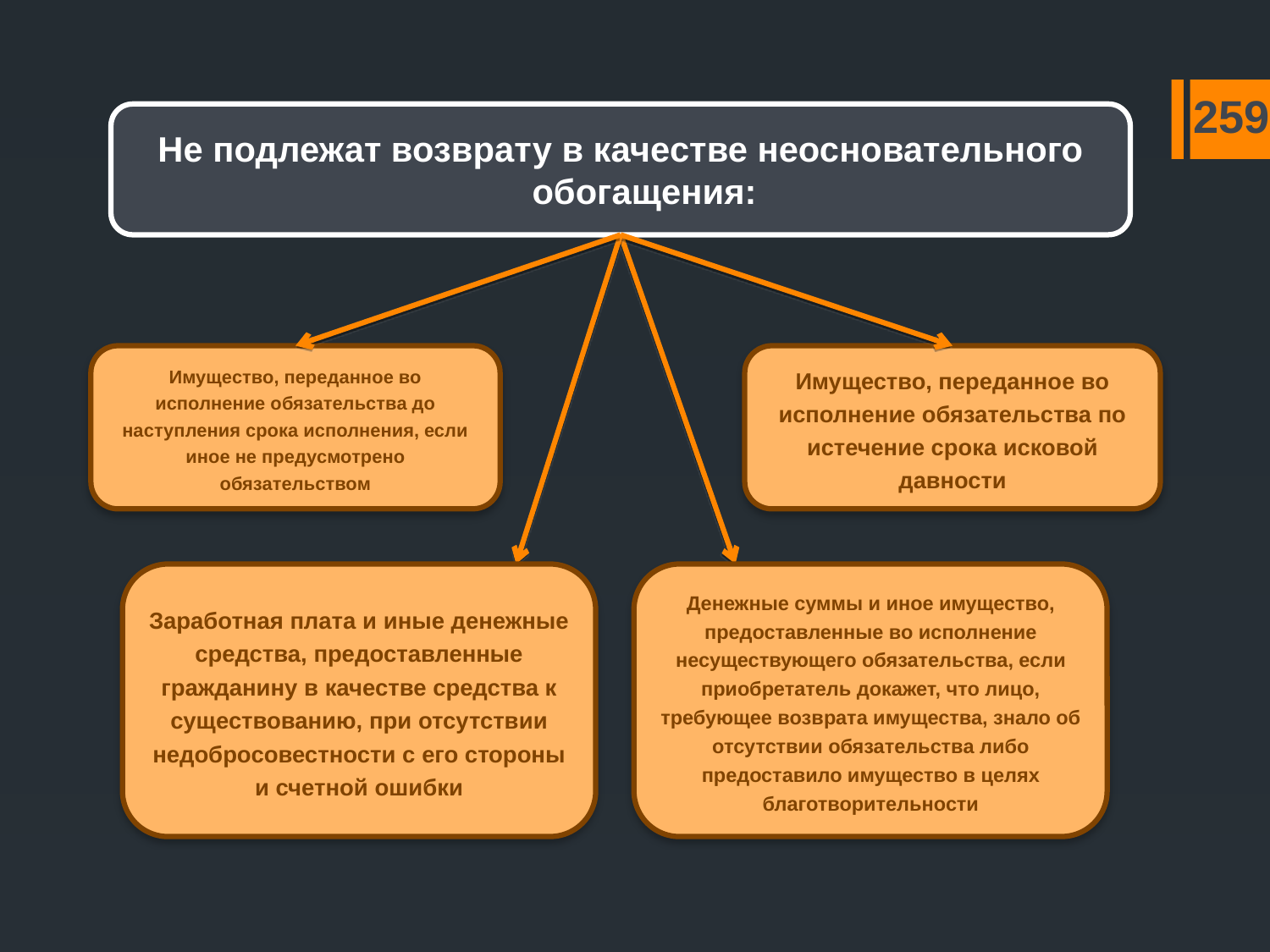

259
Не подлежат возврату в качестве неосновательного обогащения:
Имущество, переданное во исполнение обязательства до наступления срока исполнения, если иное не предусмотрено обязательством
Имущество, переданное во исполнение обязательства по истечение срока исковой давности
Заработная плата и иные денежные средства, предоставленные гражданину в качестве средства к существованию, при отсутствии недобросовестности с его стороны и счетной ошибки
Денежные суммы и иное имущество, предоставленные во исполнение несуществующего обязательства, если приобретатель докажет, что лицо, требующее возврата имущества, знало об отсутствии обязательства либо предоставило имущество в целях благотворительности